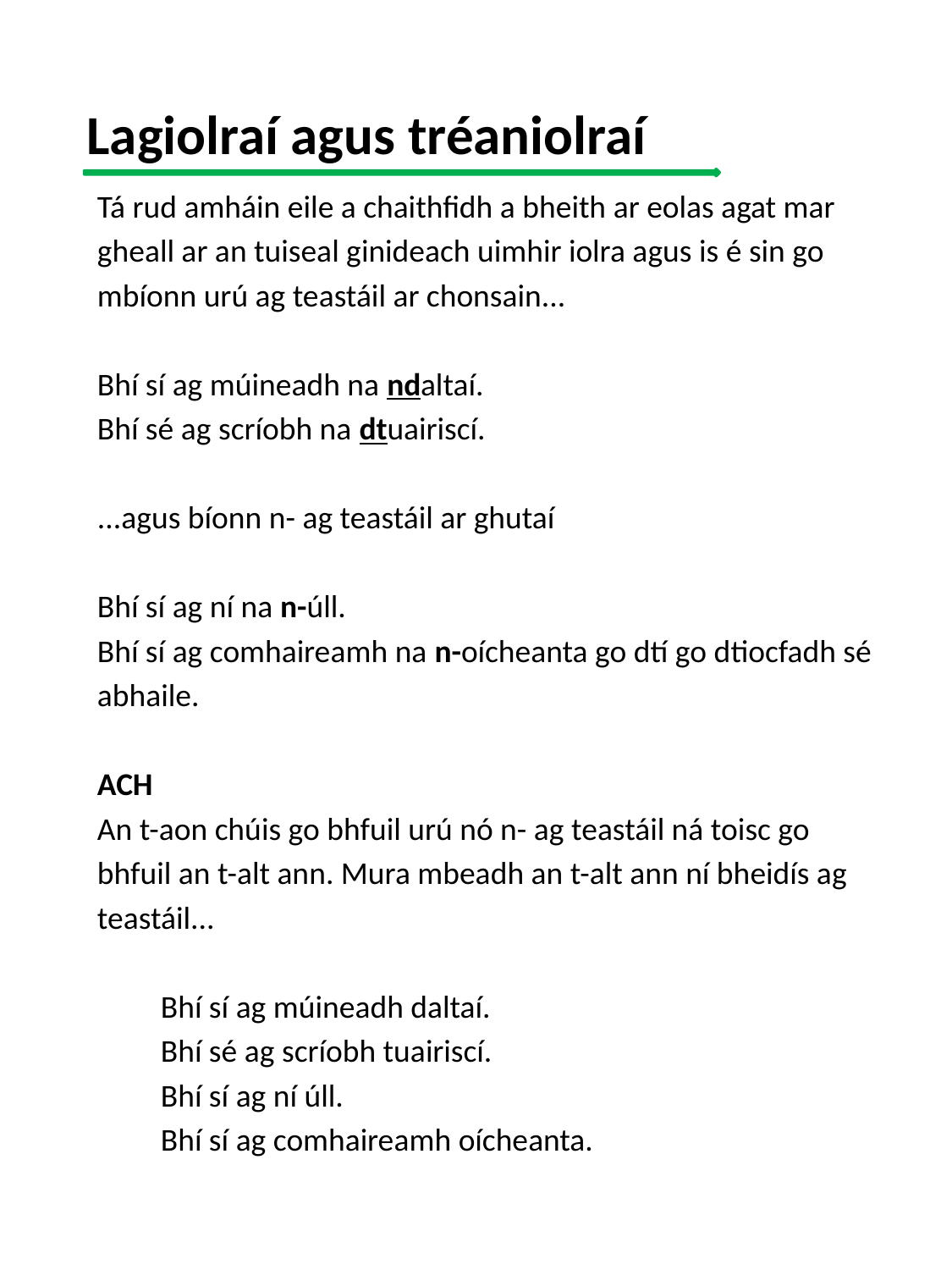

# Lagiolraí agus tréaniolraí

Tá rud amháin eile a chaithfidh a bheith ar eolas agat mar
gheall ar an tuiseal ginideach uimhir iolra agus is é sin go
mbíonn urú ag teastáil ar chonsain...

Bhí sí ag múineadh na ndaltaí.
Bhí sé ag scríobh na dtuairiscí.

...agus bíonn n- ag teastáil ar ghutaí

Bhí sí ag ní na n-úll.
Bhí sí ag comhaireamh na n-oícheanta go dtí go dtiocfadh sé
abhaile.

ACH
An t-aon chúis go bhfuil urú nó n- ag teastáil ná toisc go
bhfuil an t-alt ann. Mura mbeadh an t-alt ann ní bheidís ag
teastáil...

Bhí sí ag múineadh daltaí.
Bhí sé ag scríobh tuairiscí.
Bhí sí ag ní úll.
Bhí sí ag comhaireamh oícheanta.